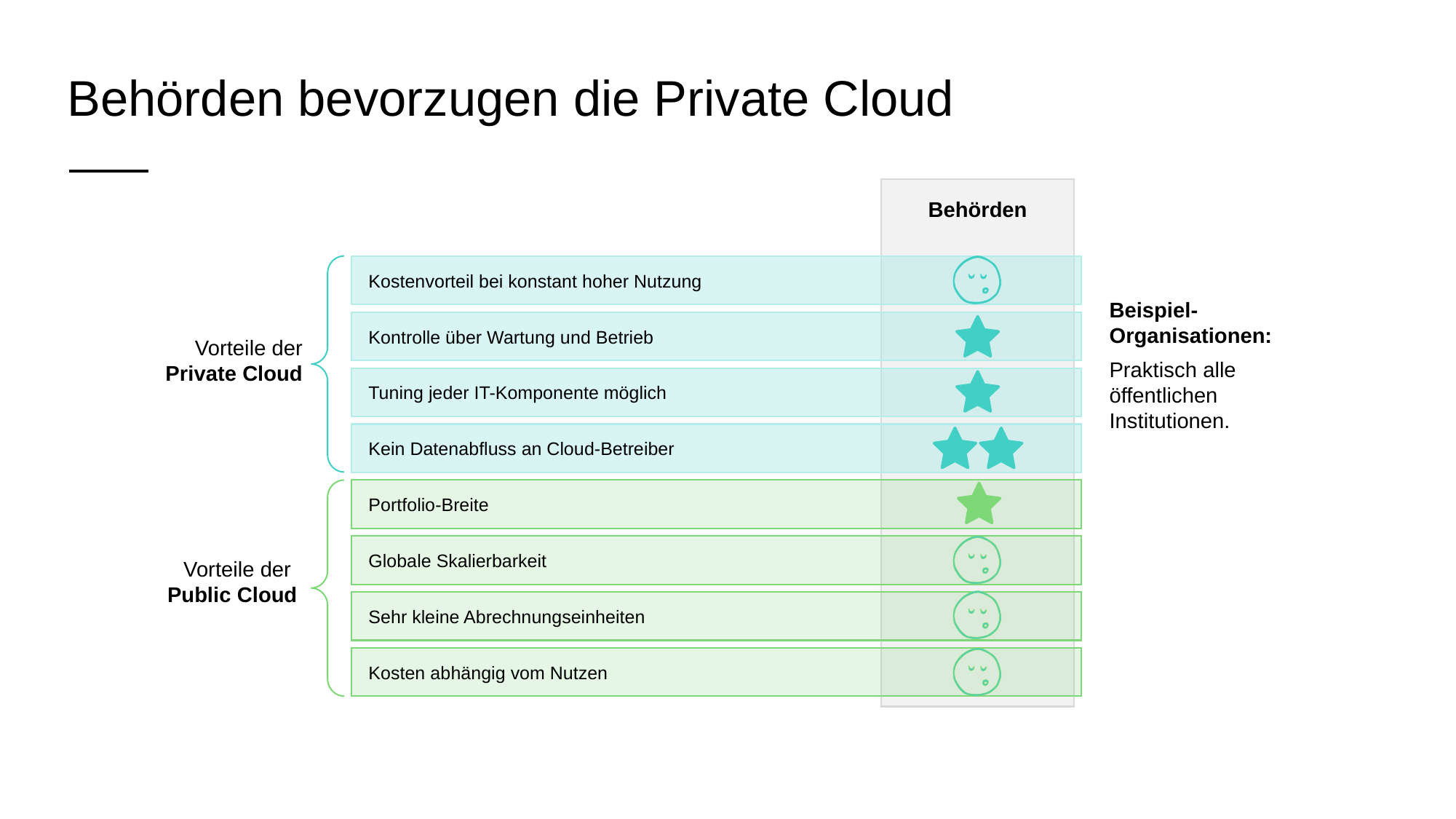

# Behörden bevorzugen die Private Cloud
Behörden

Kostenvorteil bei konstant hoher Nutzung
Beispiel-Organisationen:
Praktisch alle öffentlichen Institutionen.
Kontrolle über Wartung und Betrieb

Vorteile der
Private Cloud
Tuning jeder IT-Komponente möglich

Kein Datenabfluss an Cloud-Betreiber

Portfolio-Breite

Globale Skalierbarkeit

Vorteile der
Public Cloud

Sehr kleine Abrechnungseinheiten
Kosten abhängig vom Nutzen